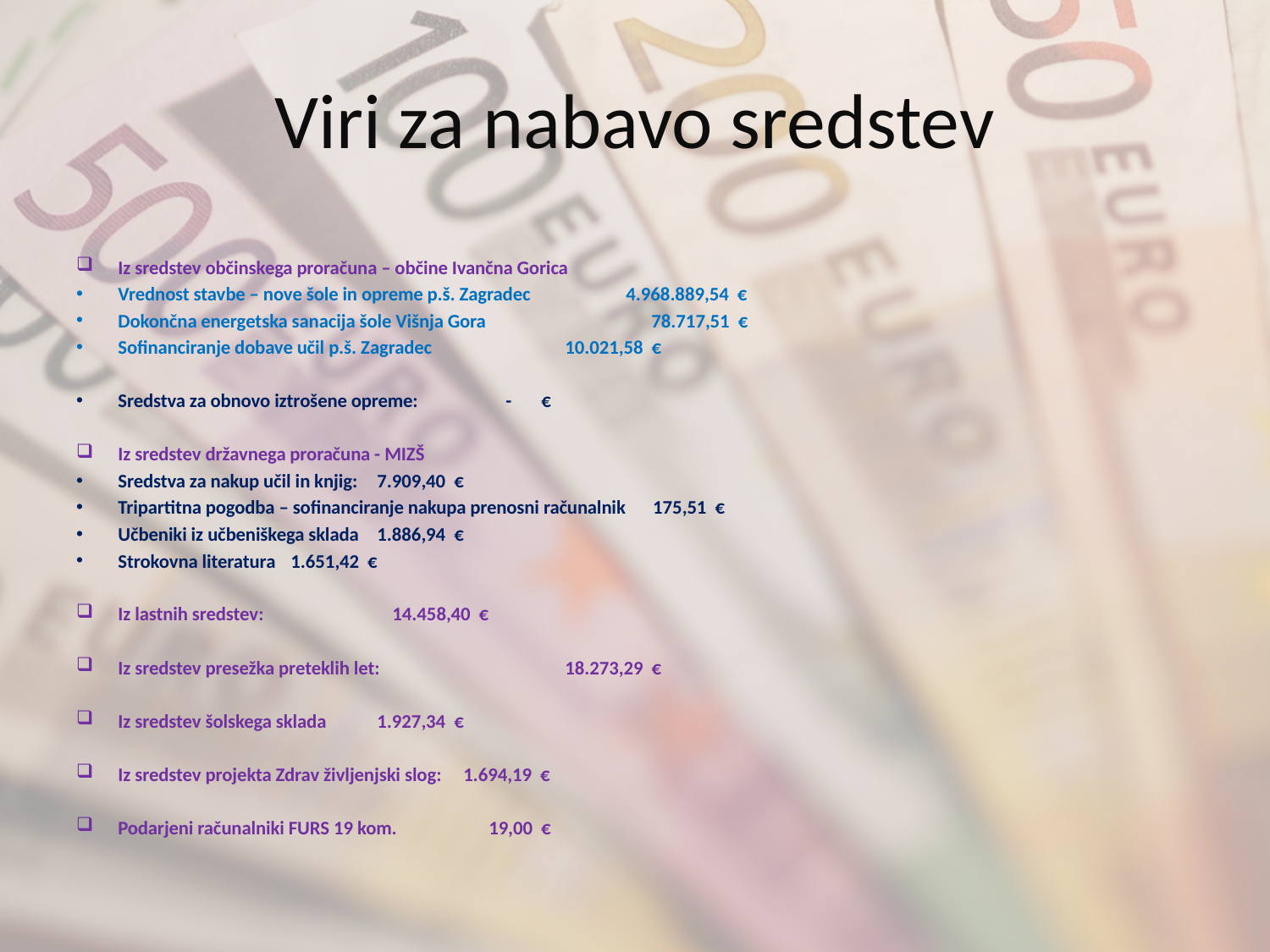

# Viri za nabavo sredstev

Iz sredstev občinskega proračuna – občine Ivančna Gorica
Vrednost stavbe – nove šole in opreme p.š. Zagradec	                  4.968.889,54  €
Dokončna energetska sanacija šole Višnja Gora		                        78.717,51  €
Sofinanciranje dobave učil p.š. Zagradec		                        10.021,58  €

Sredstva za obnovo iztrošene opreme:			          -       €

Iz sredstev državnega proračuna - MIZŠ
Sredstva za nakup učil in knjig:				7.909,40  €
Tripartitna pogodba – sofinanciranje nakupa prenosni računalnik		    175,51  €
Učbeniki iz učbeniškega sklada				1.886,94  €
Strokovna literatura					1.651,42  €

Iz lastnih sredstev:				                        14.458,40  €

Iz sredstev presežka preteklih let:			                        18.273,29  €

Iz sredstev šolskega sklada				1.927,34  €

Iz sredstev projekta Zdrav življenjski slog:			1.694,19  €

Podarjeni računalniki FURS 19 kom.				      19,00  €